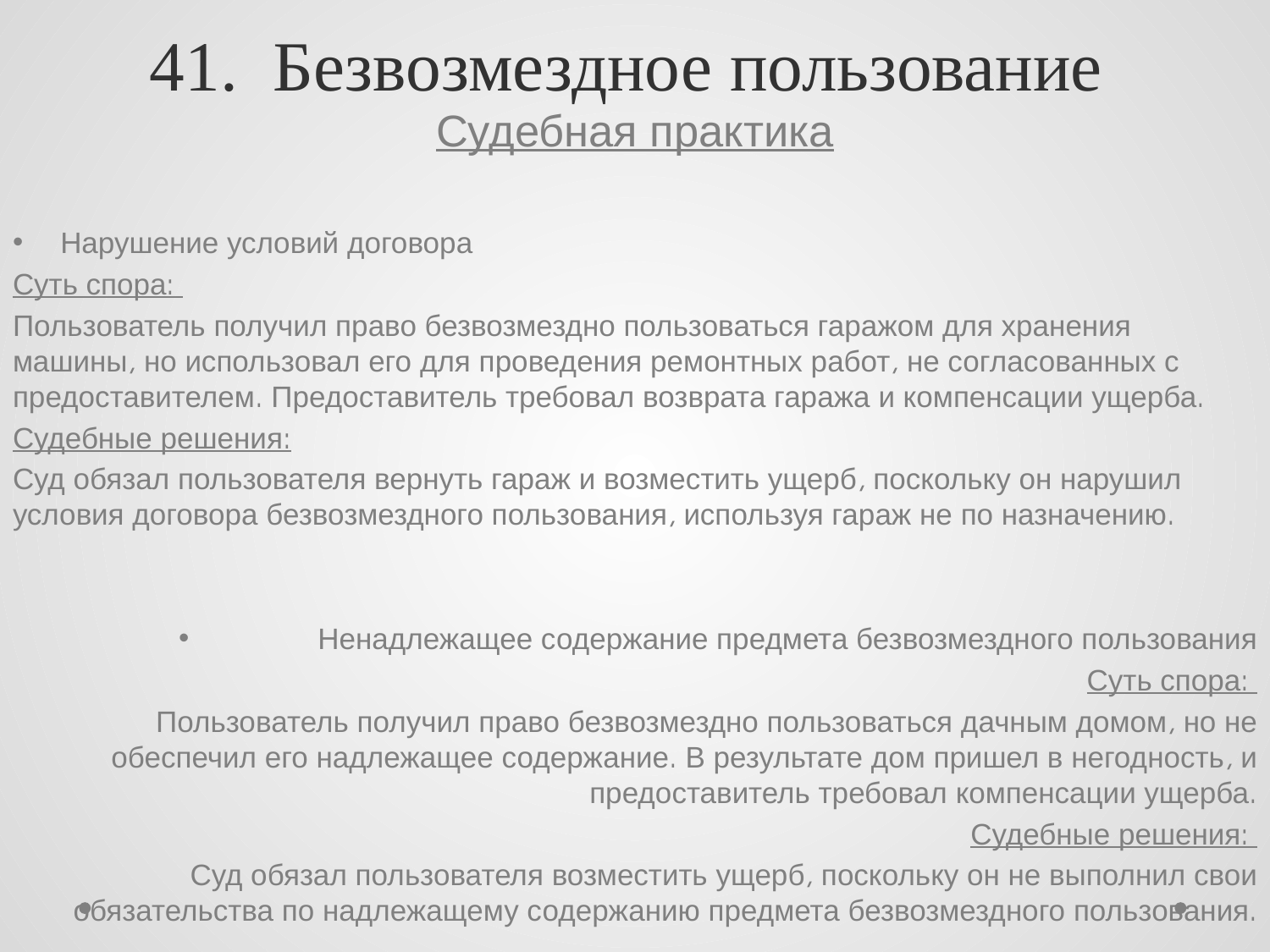

# 41.  Безвозмездное пользование
Судебная практика

Нарушение условий договора
Суть спора:
Пользователь получил право безвозмездно пользоваться гаражом для хранения машины, но использовал его для проведения ремонтных работ, не согласованных с предоставителем. Предоставитель требовал возврата гаража и компенсации ущерба.
Судебные решения:
Суд обязал пользователя вернуть гараж и возместить ущерб, поскольку он нарушил условия договора безвозмездного пользования, используя гараж не по назначению.

Ненадлежащее содержание предмета безвозмездного пользования
Суть спора:
Пользователь получил право безвозмездно пользоваться дачным домом, но не обеспечил его надлежащее содержание. В результате дом пришел в негодность, и предоставитель требовал компенсации ущерба.
Судебные решения:
Суд обязал пользователя возместить ущерб, поскольку он не выполнил свои обязательства по надлежащему содержанию предмета безвозмездного пользования.